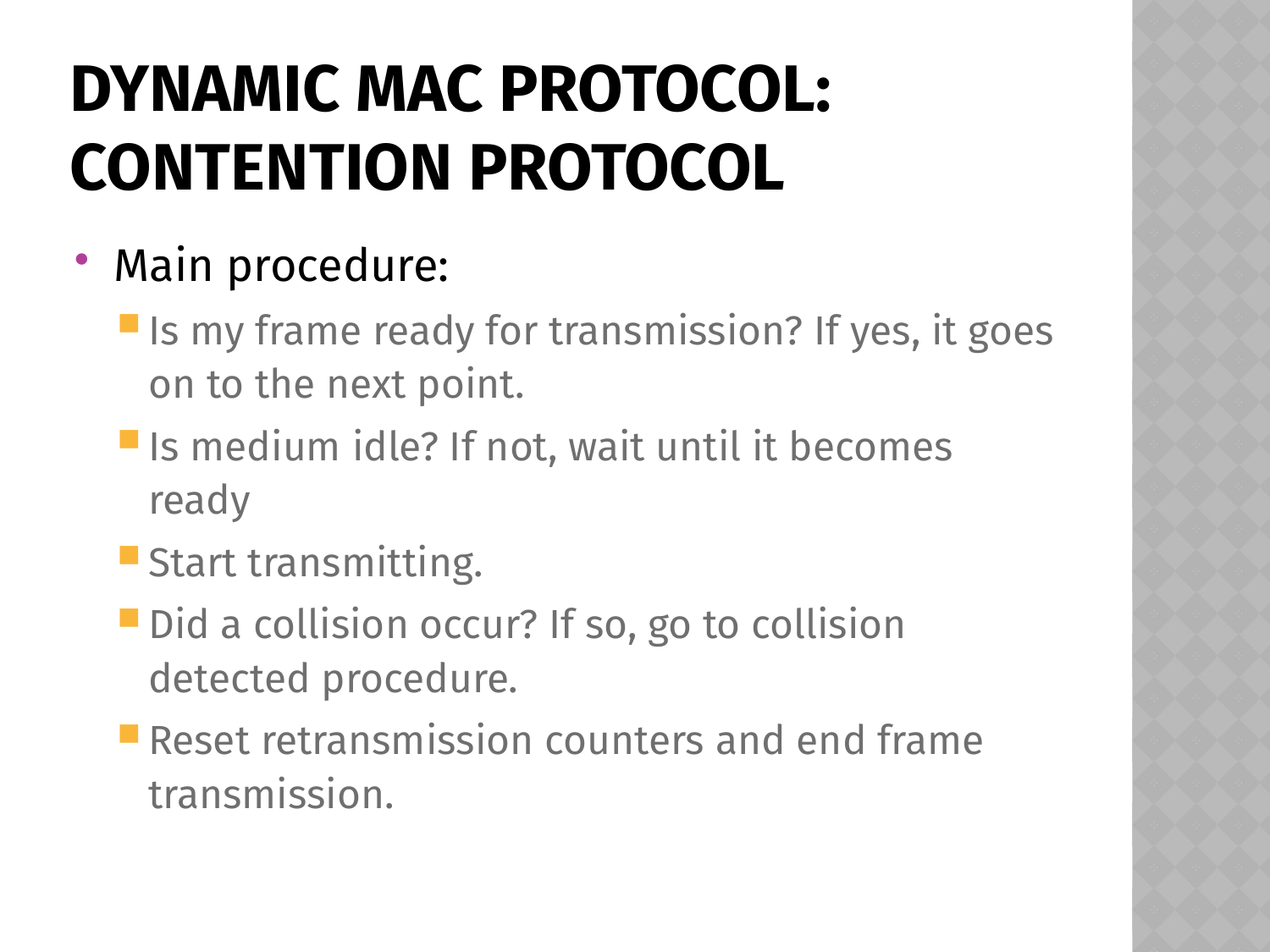

# Dynamic mac protocol: contention protocol
Main procedure:
Is my frame ready for transmission? If yes, it goes on to the next point.
Is medium idle? If not, wait until it becomes ready
Start transmitting.
Did a collision occur? If so, go to collision detected procedure.
Reset retransmission counters and end frame transmission.